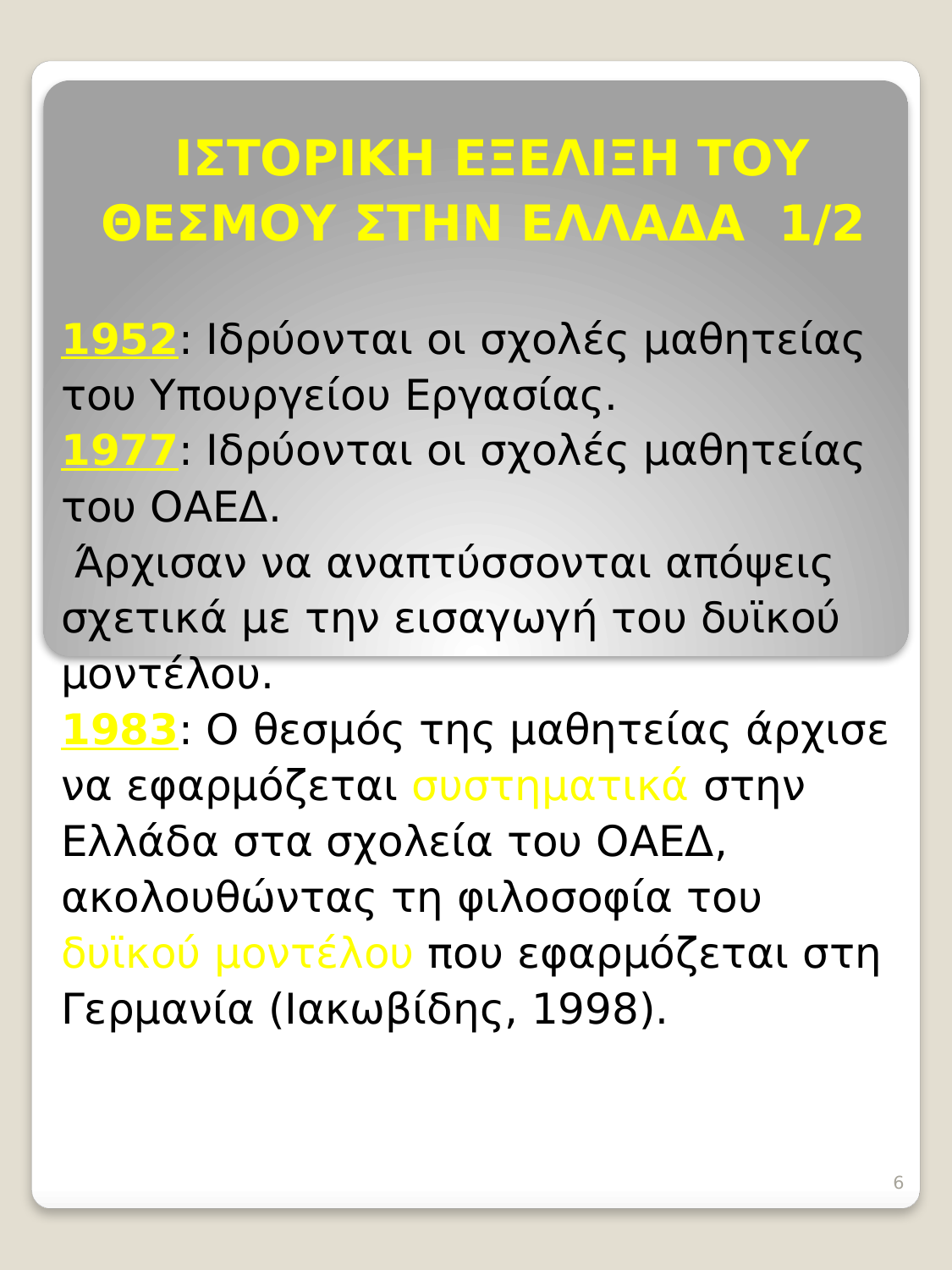

ΙΣΤΟΡΙΚΗ ΕΞΕΛΙΞΗ ΤΟΥ ΘΕΣΜΟΥ ΣΤΗΝ ΕΛΛΑΔΑ  1/2

1952: Ιδρύονται οι σχολές μαθητείας του Υπουργείου Εργασίας.
1977: Ιδρύονται οι σχολές μαθητείας του ΟΑΕΔ.
 Άρχισαν να αναπτύσσονται απόψεις σχετικά με την εισαγωγή του δυϊκού μοντέλου.
1983: Ο θεσμός της μαθητείας άρχισε να εφαρμόζεται συστηματικά στην Ελλάδα στα σχολεία του ΟΑΕΔ, ακολουθώντας τη φιλοσοφία του δυϊκού μοντέλου που εφαρμόζεται στη Γερμανία (Ιακωβίδης, 1998).

6